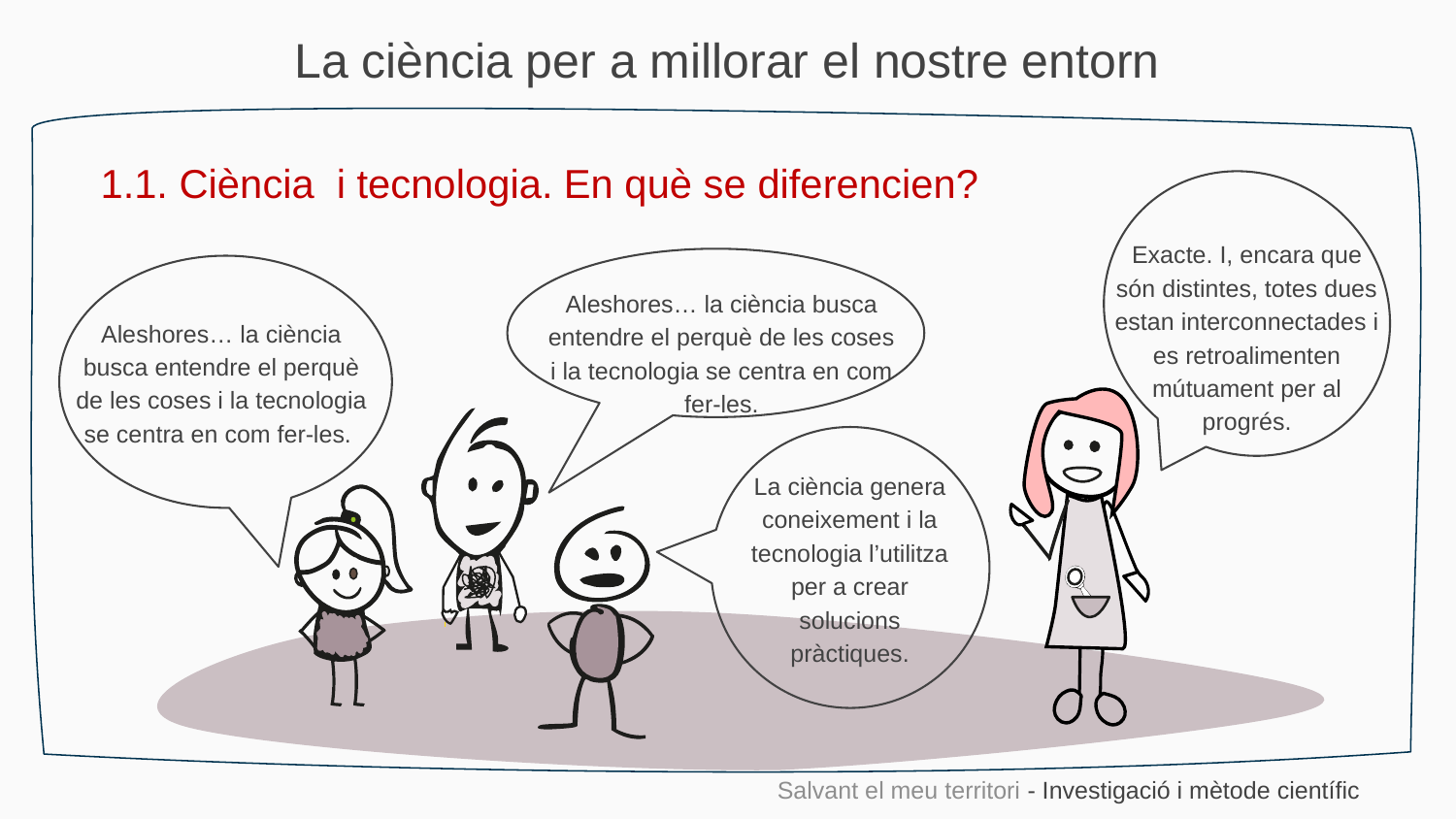

La ciència per a millorar el nostre entorn

1.1. Ciència  i tecnologia. En què se diferencien?

Exacte. I, encara que són distintes, totes dues estan interconnectades i es retroalimenten mútuament per al progrés.

Aleshores… la ciència busca entendre el perquè de les coses i la tecnologia se centra en com fer-les.
Aleshores… la ciència busca entendre el perquè de les coses i la tecnologia se centra en com fer-les.

La ciència genera coneixement i la tecnologia l’utilitza per a crear solucions pràctiques.

Salvant el meu territori - Investigació i mètode científic